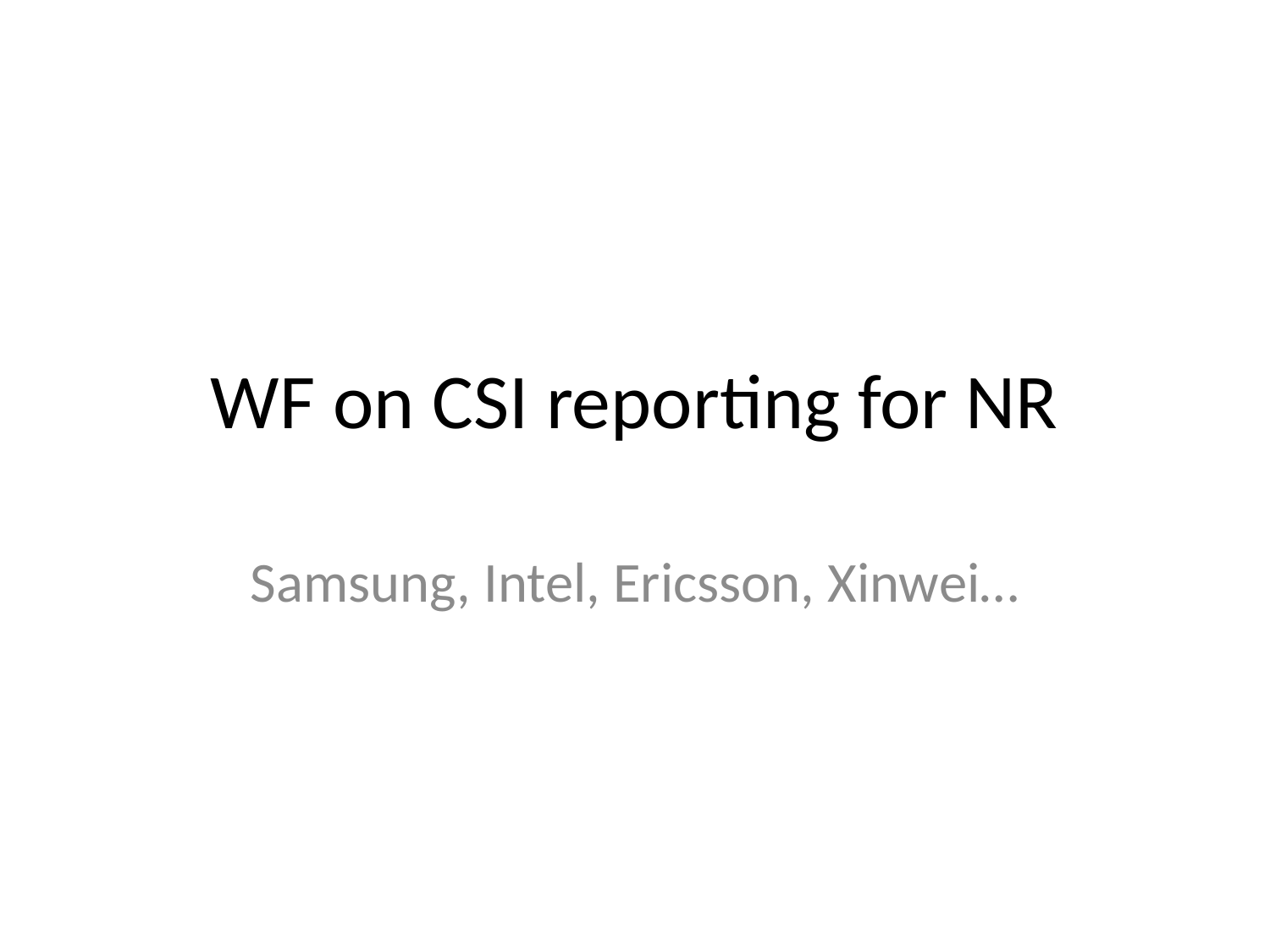

# WF on CSI reporting for NR
Samsung, Intel, Ericsson, Xinwei…